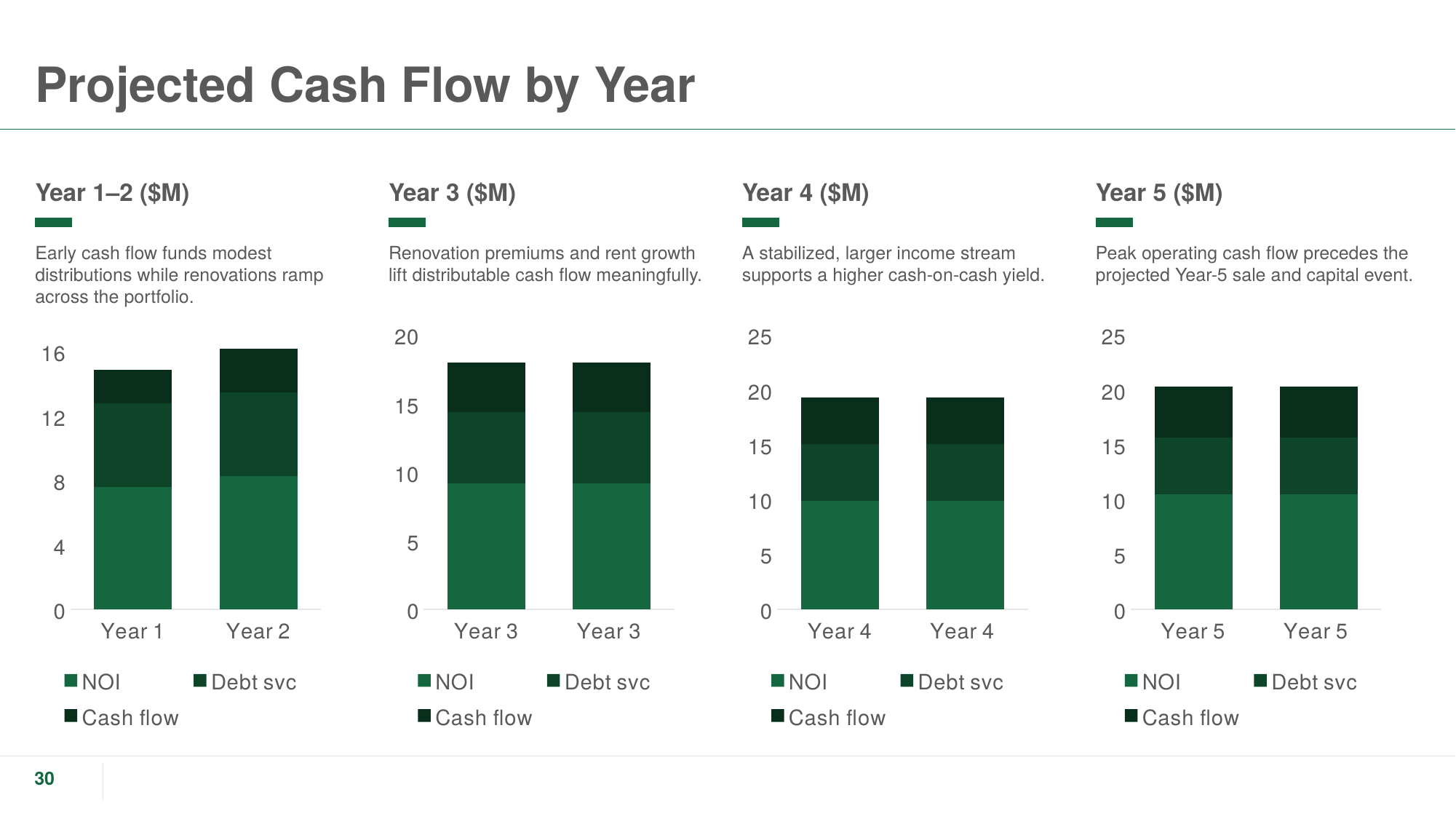

# Projected Cash Flow by Year
Year 1–2 ($M)
Year 3 ($M)
Year 4 ($M)
Year 5 ($M)
Early cash flow funds modest distributions while renovations ramp across the portfolio.
Renovation premiums and rent growth lift distributable cash flow meaningfully.
A stabilized, larger income stream supports a higher cash-on-cash yield.
Peak operating cash flow precedes the projected Year-5 sale and capital event.

### Chart

| Category | NOI | Debt svc | Cash flow |
|---|---|---|---|
| Year 1 | 7.6 | 5.2 | 2.1 |
| Year 2 | 8.3 | 5.2 | 2.7 |

### Chart

| Category | NOI | Debt svc | Cash flow |
|---|---|---|---|
| Year 3 | 9.2 | 5.2 | 3.6 |
| Year 3  | 9.2 | 5.2 | 3.6 |

### Chart

| Category | NOI | Debt svc | Cash flow |
|---|---|---|---|
| Year 4 | 9.9 | 5.2 | 4.2 |
| Year 4  | 9.9 | 5.2 | 4.2 |

### Chart

| Category | NOI | Debt svc | Cash flow |
|---|---|---|---|
| Year 5 | 10.5 | 5.2 | 4.6 |
| Year 5  | 10.5 | 5.2 | 4.6 |
30